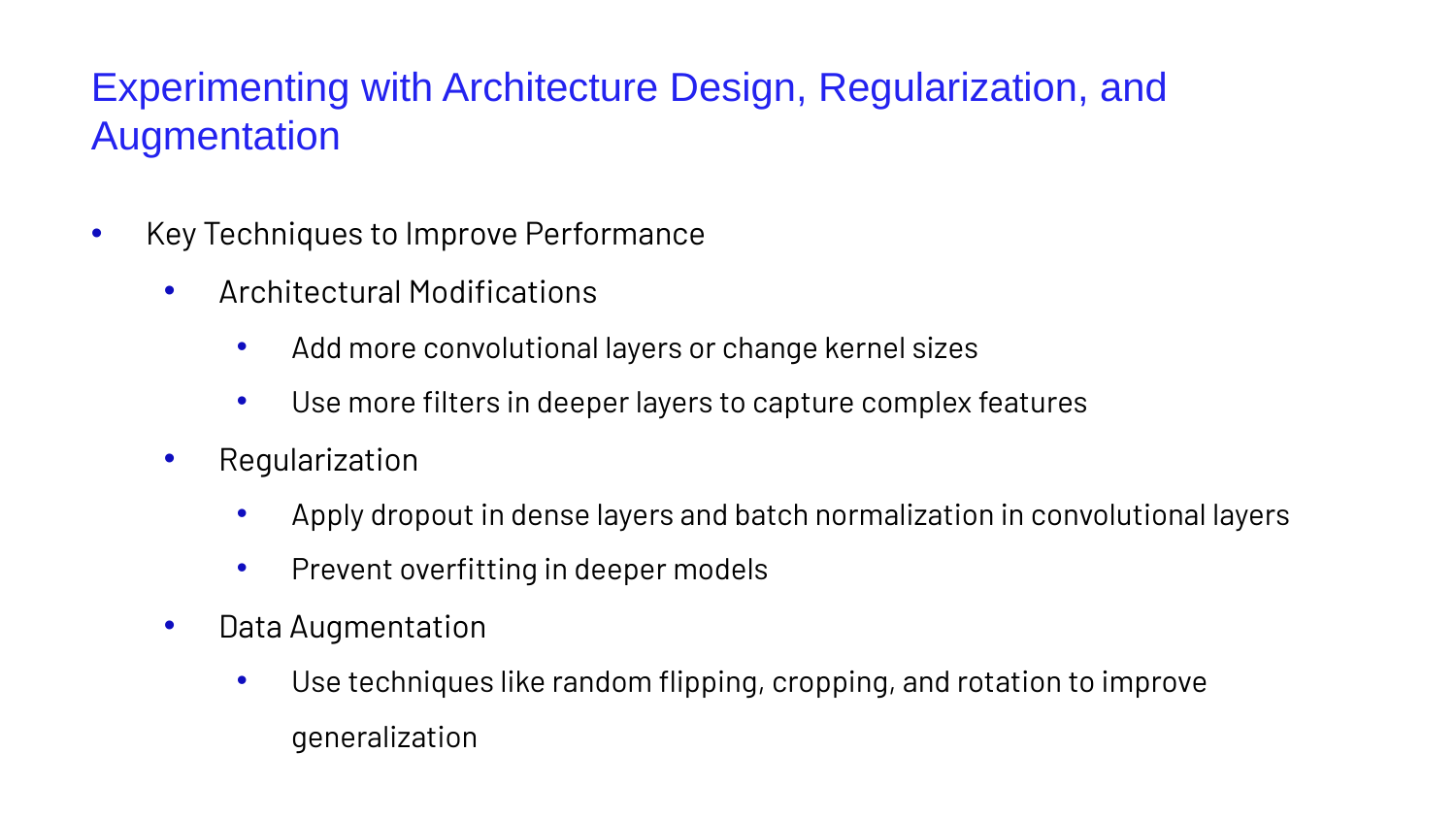

Experimenting with Architecture Design, Regularization, and Augmentation
Key Techniques to Improve Performance
Architectural Modifications
Add more convolutional layers or change kernel sizes
Use more filters in deeper layers to capture complex features
Regularization
Apply dropout in dense layers and batch normalization in convolutional layers
Prevent overfitting in deeper models
Data Augmentation
Use techniques like random flipping, cropping, and rotation to improve generalization